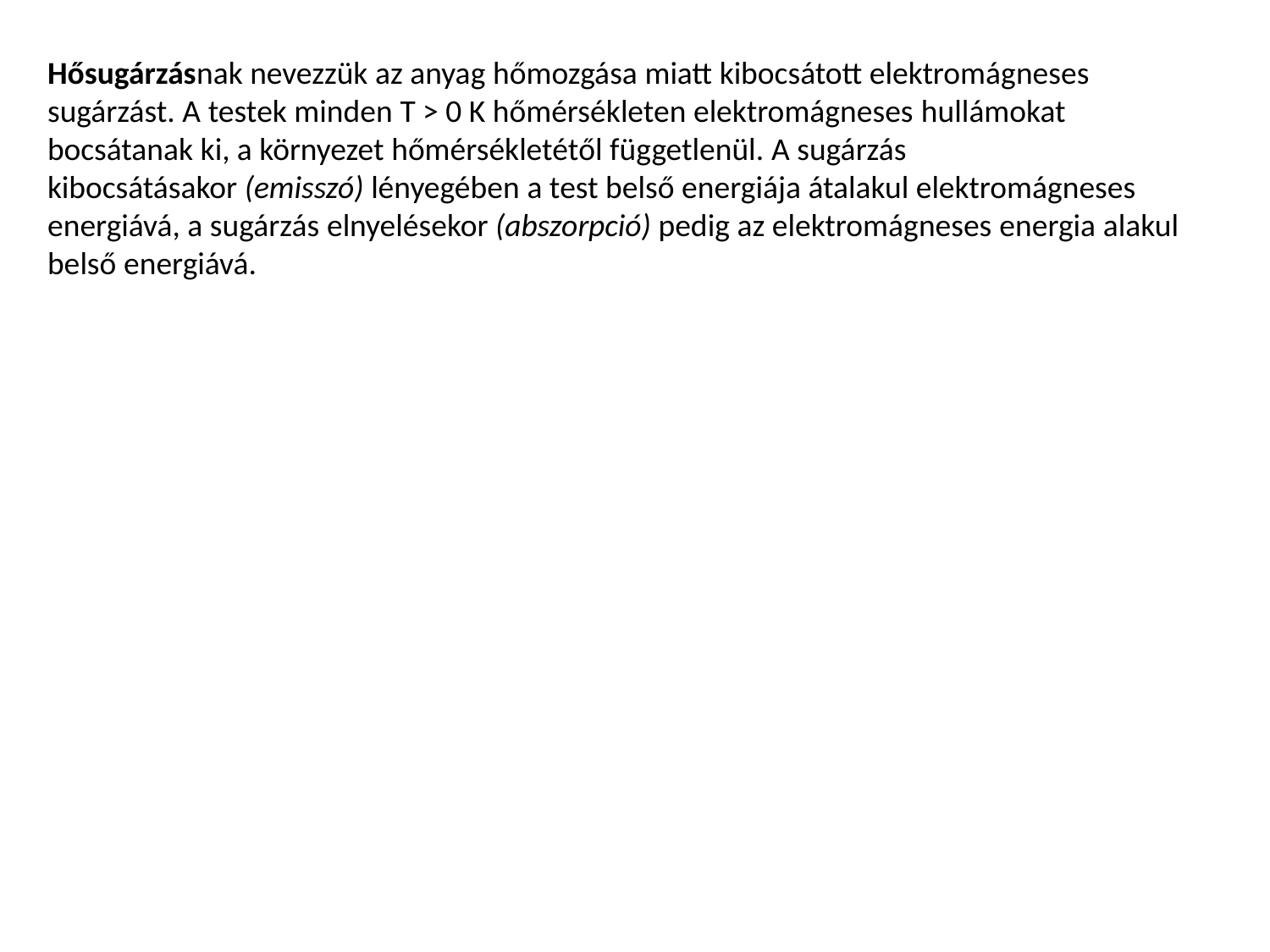

Hősugárzásnak nevezzük az anyag hőmozgása miatt kibocsátott elektromágneses sugárzást. A testek minden T > 0 K hőmérsékleten elektromágneses hullámokat bocsátanak ki, a környezet hőmérsékletétől függetlenül. A sugárzás kibocsátásakor (emisszó) lényegében a test belső energiája átalakul elektromágneses energiává, a sugárzás elnyelésekor (abszorpció) pedig az elektromágneses energia alakul belső energiává.